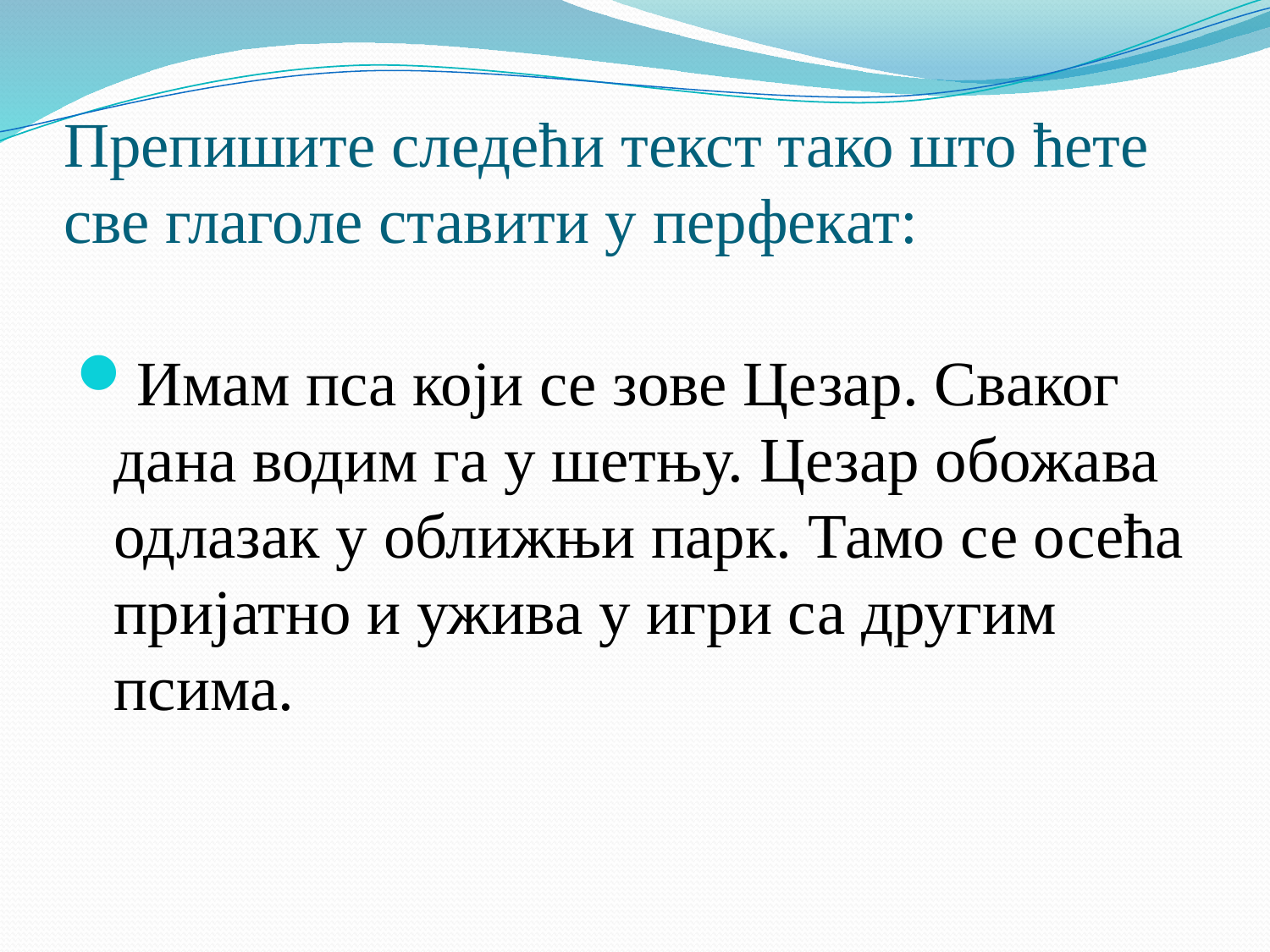

# Препишите следећи текст тако што ћете све глаголе ставити у перфекат:

Имам пса који се зове Цезар. Сваког дана водим га у шетњу. Цезар обожава одлазак у оближњи парк. Тамо се осећа пријатно и ужива у игри са другим псима.